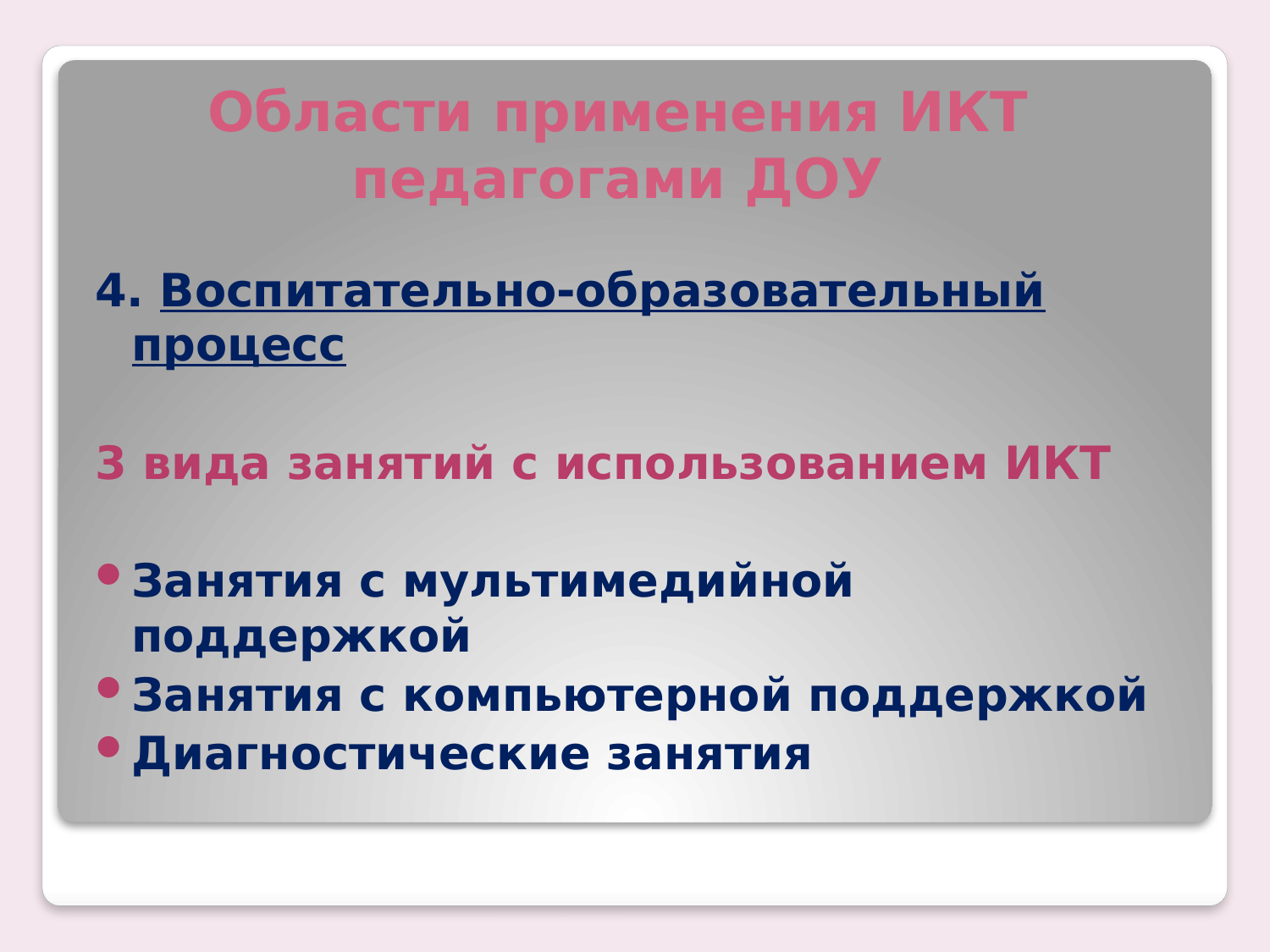

# Области применения ИКТ педагогами ДОУ
4. Воспитательно-образовательный процесс

3 вида занятий с использованием ИКТ

Занятия с мультимедийной поддержкой
Занятия с компьютерной поддержкой
Диагностические занятия